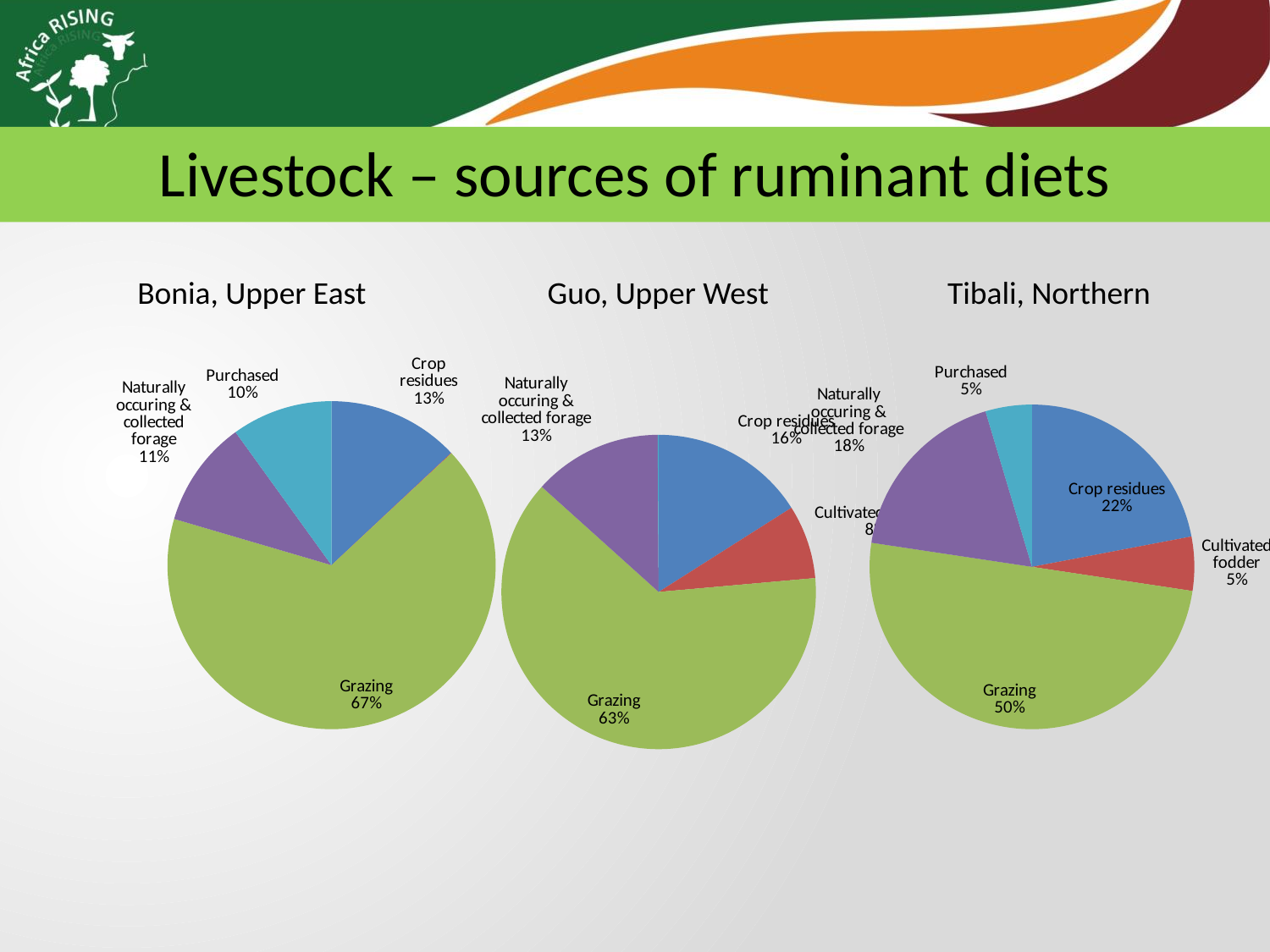

Livestock – sources of ruminant diets
Bonia, Upper East
Guo, Upper West
Tibali, Northern

### Chart

| Category |  |
|---|---|
| Crop residues | 13.0 |
| Cultivated fodder | 0.05 |
| Grazing | 66.5 |
| Naturally occuring & collected forage | 10.5 |
| Purchased | 9.950000000000001 |

### Chart

| Category |  |
|---|---|
| Crop residues | 22.0 |
| Cultivated fodder | 5.38 |
| Grazing | 50.0 |
| Naturally occuring & collected forage | 18.0 |
| Purchased | 4.619999999999999 |

### Chart

| Category |  |
|---|---|
| Crop residues | 16.0 |
| Cultivated fodder | 7.59 |
| Grazing | 63.08 |
| Naturally occuring & collected forage | 13.229999999999999 |
| Purchased | 0.1 |